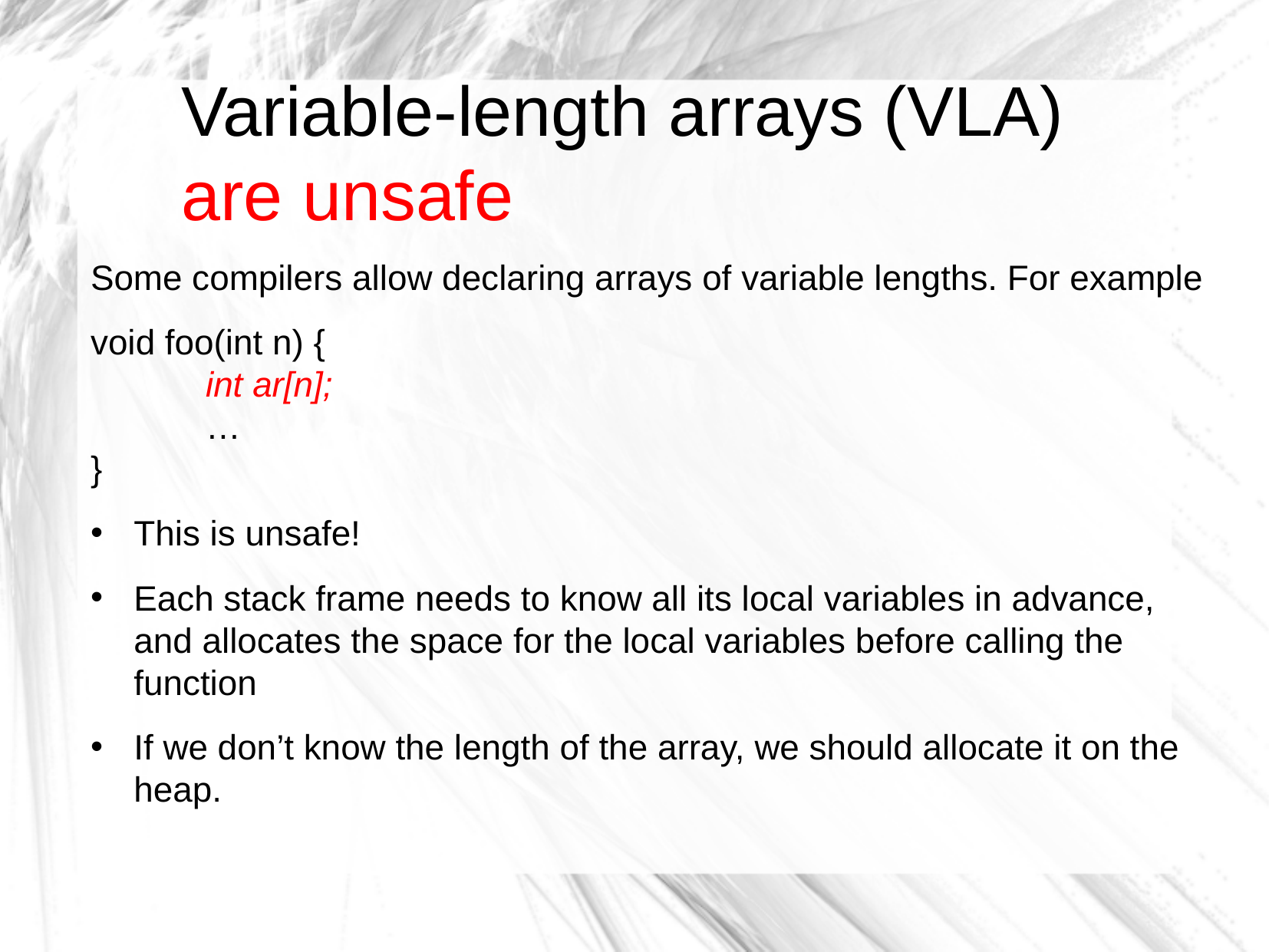

Variable-length arrays (VLA)
are unsafe
Some compilers allow declaring arrays of variable lengths. For example
void foo(int n) {
	int ar[n];
	…
}
This is unsafe!
Each stack frame needs to know all its local variables in advance, and allocates the space for the local variables before calling the function
If we don’t know the length of the array, we should allocate it on the heap.